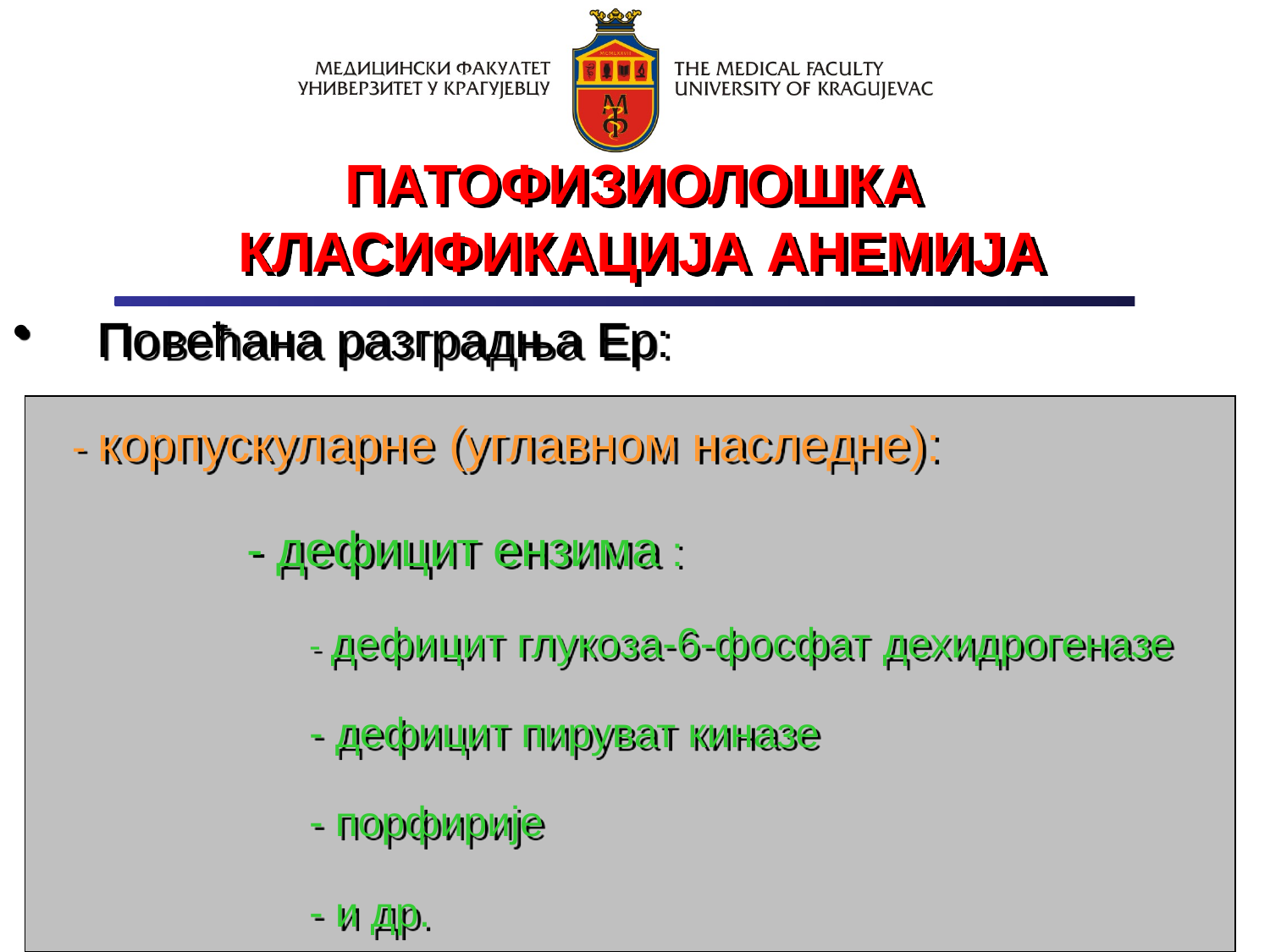

ПАТОФИЗИОЛОШКА
КЛАСИФИКАЦИЈА АНЕМИЈА
Повећана разградња Ер:
     - корпускуларне (углавном наследне):
                 - дефицит ензима :
                         - дефицит глукоза-6-фосфат дехидрогеназе
                         - дефицит пируват киназе
                         - порфирије
                         - и др.